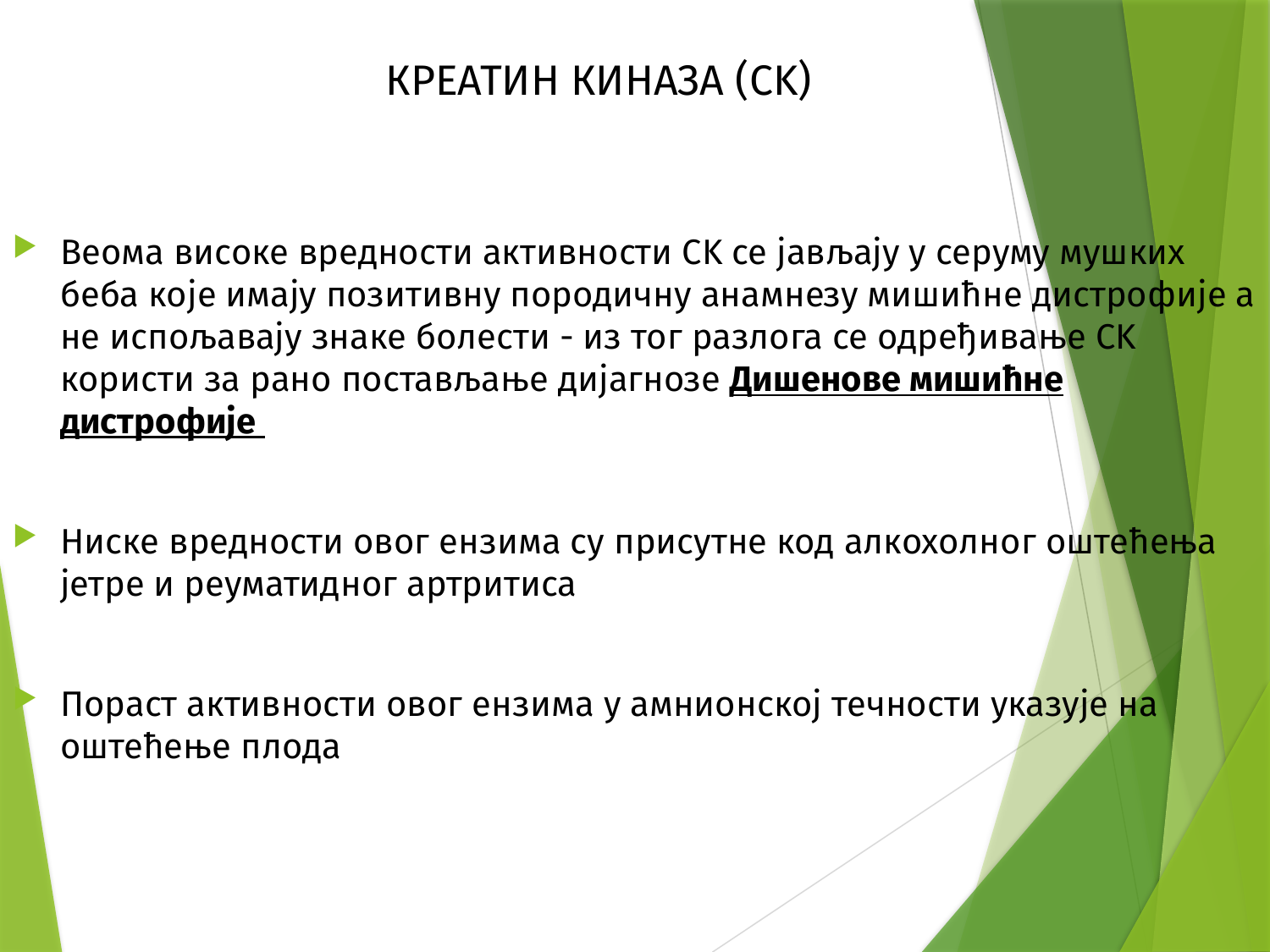

КРЕАТИН КИНАЗА (CK)

Веома високе вредности активности CK се јављају у серуму мушких беба које имају позитивну породичну анамнезу мишићне дистрофије а не испољавају знаке болести - из тог разлога се одређивање CK користи за рано постављање дијагнозе Дишенове мишићне дистрофије

Ниске вредности овог ензима су присутне код алкохолног оштећења јетре и реуматидног артритиса

Пораст активности овог ензима у амнионској течности указује на оштећење плода